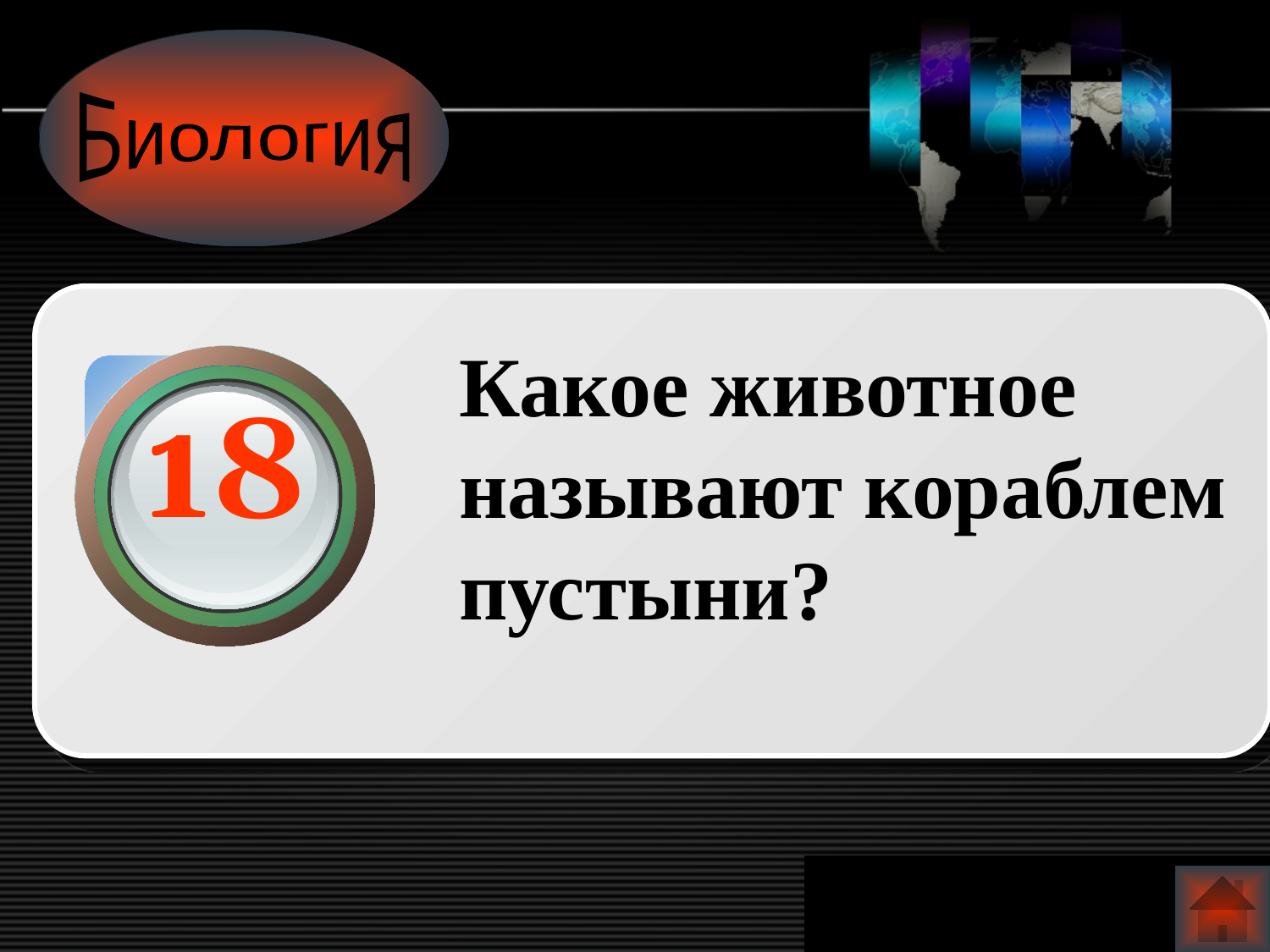

Биология

Какое животное называют кораблем пустыни?

18

www.themegallery.com